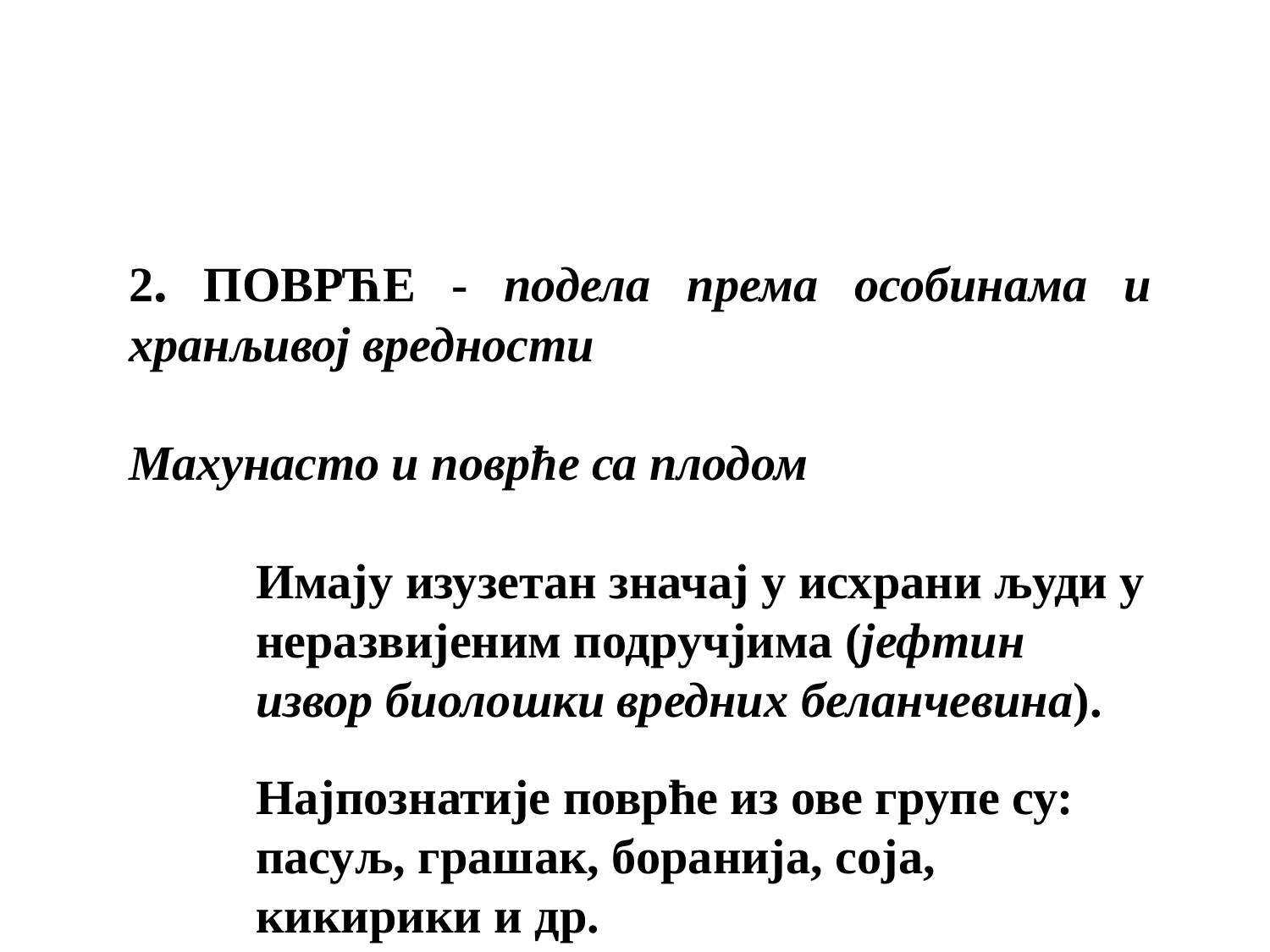

2. ПОВРЋЕ - подела према особинама и хранљивој вредности

Махунасто и поврће са плодом

Имају изузетан значај у исхрани људи у неразвијеним подручјима (јефтин извор биолошки вредних беланчевина).

Најпознатије поврће из ове групе су: пасуљ, грашак, боранија, соја, кикирики и др.